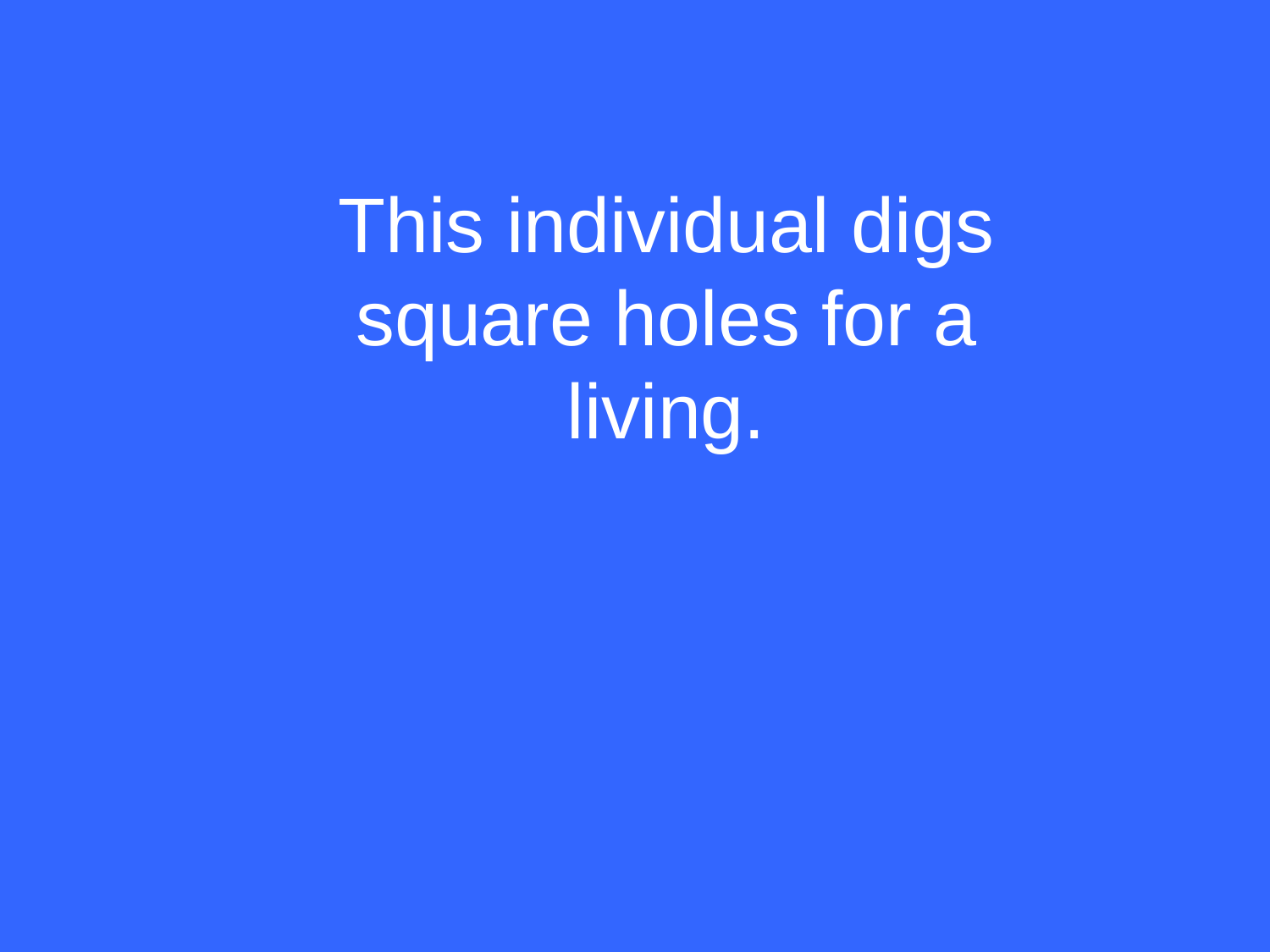

This individual digs square holes for a living.